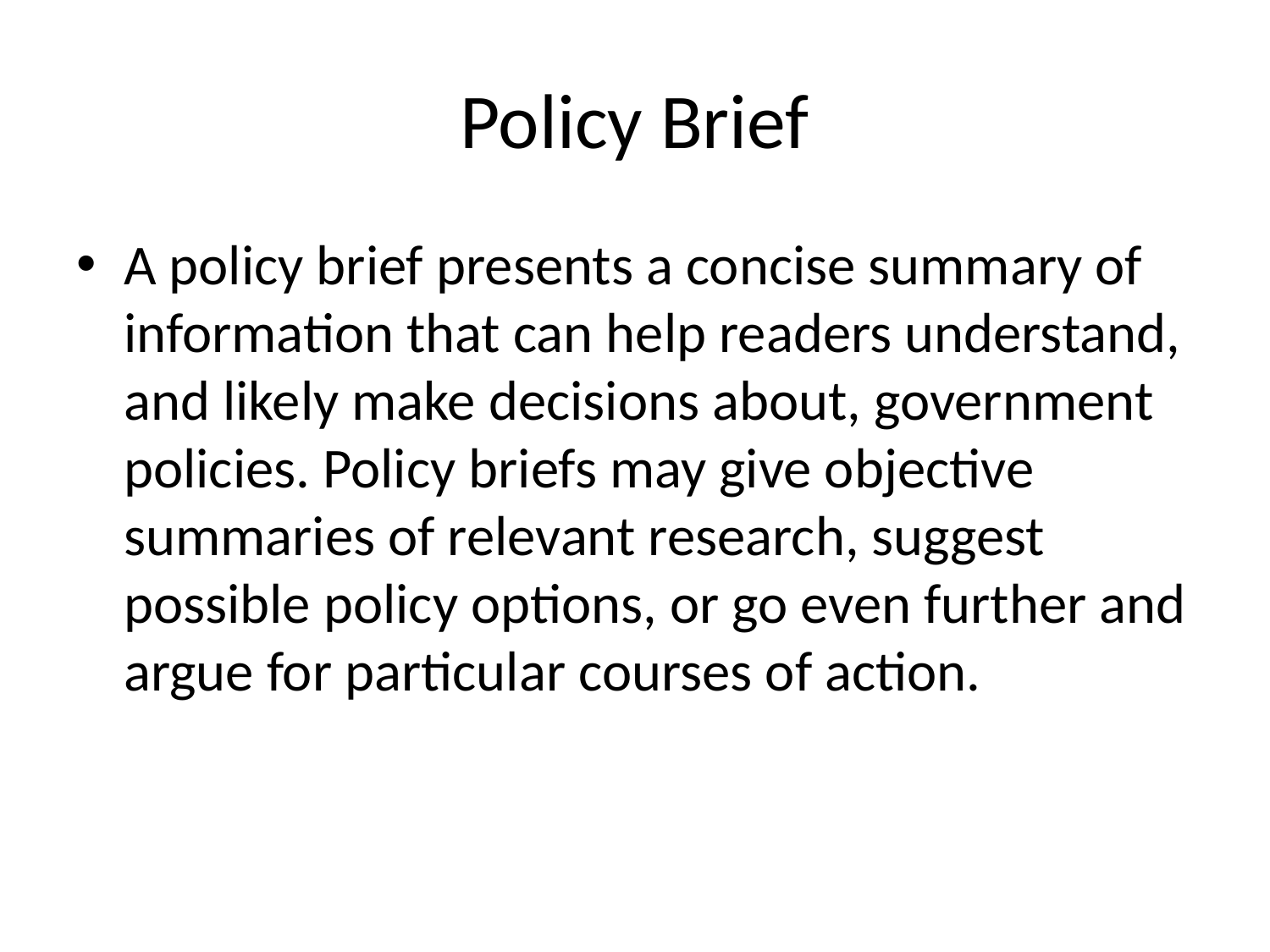

# Policy Brief
A policy brief presents a concise summary of information that can help readers understand, and likely make decisions about, government policies. Policy briefs may give objective summaries of relevant research, suggest possible policy options, or go even further and argue for particular courses of action.